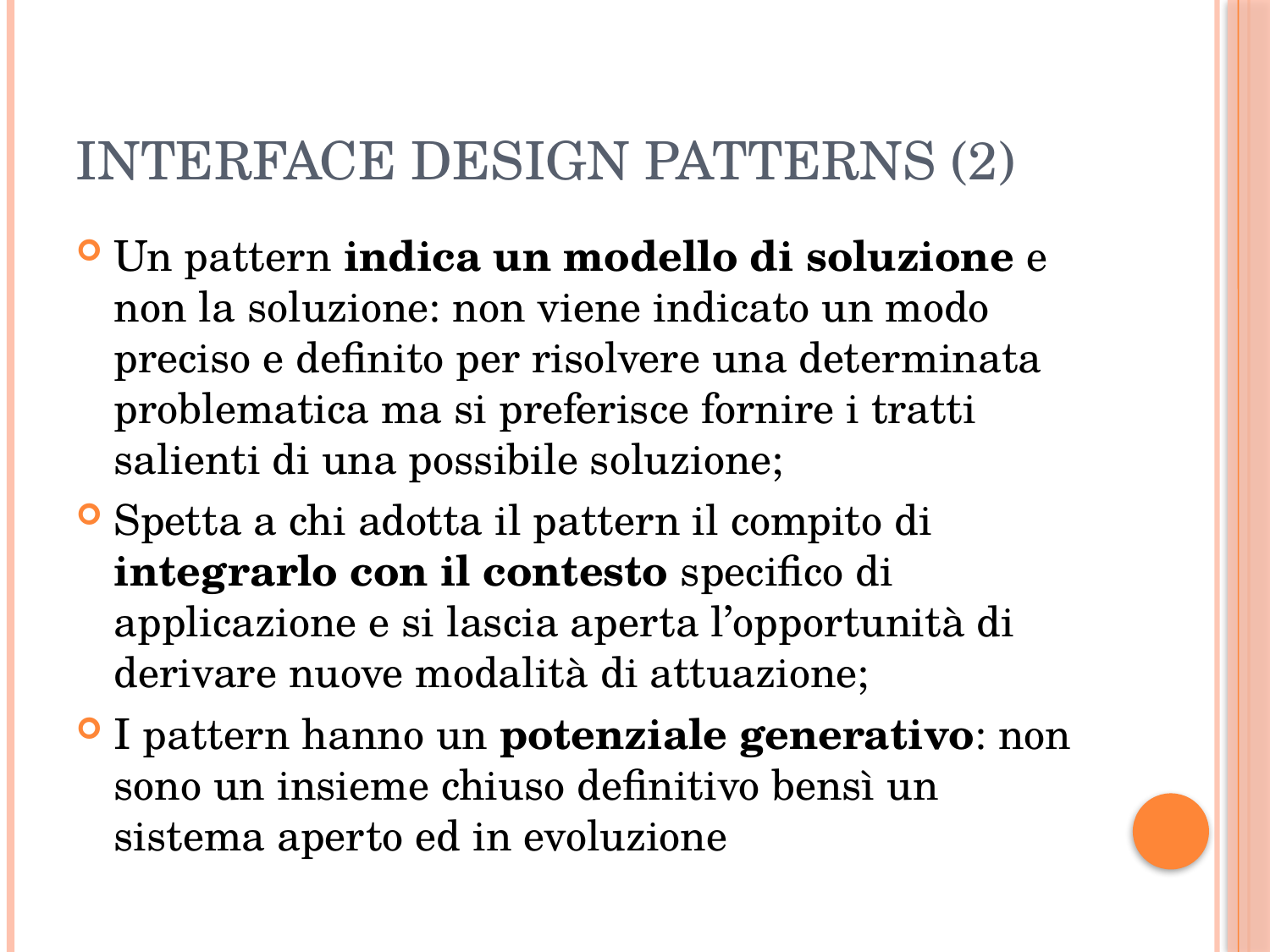

# Interface Design Patterns (2)
Un pattern indica un modello di soluzione e non la soluzione: non viene indicato un modo preciso e definito per risolvere una determinata problematica ma si preferisce fornire i tratti salienti di una possibile soluzione;
Spetta a chi adotta il pattern il compito di integrarlo con il contesto specifico di applicazione e si lascia aperta l’opportunità di derivare nuove modalità di attuazione;
I pattern hanno un potenziale generativo: non sono un insieme chiuso definitivo bensì un sistema aperto ed in evoluzione